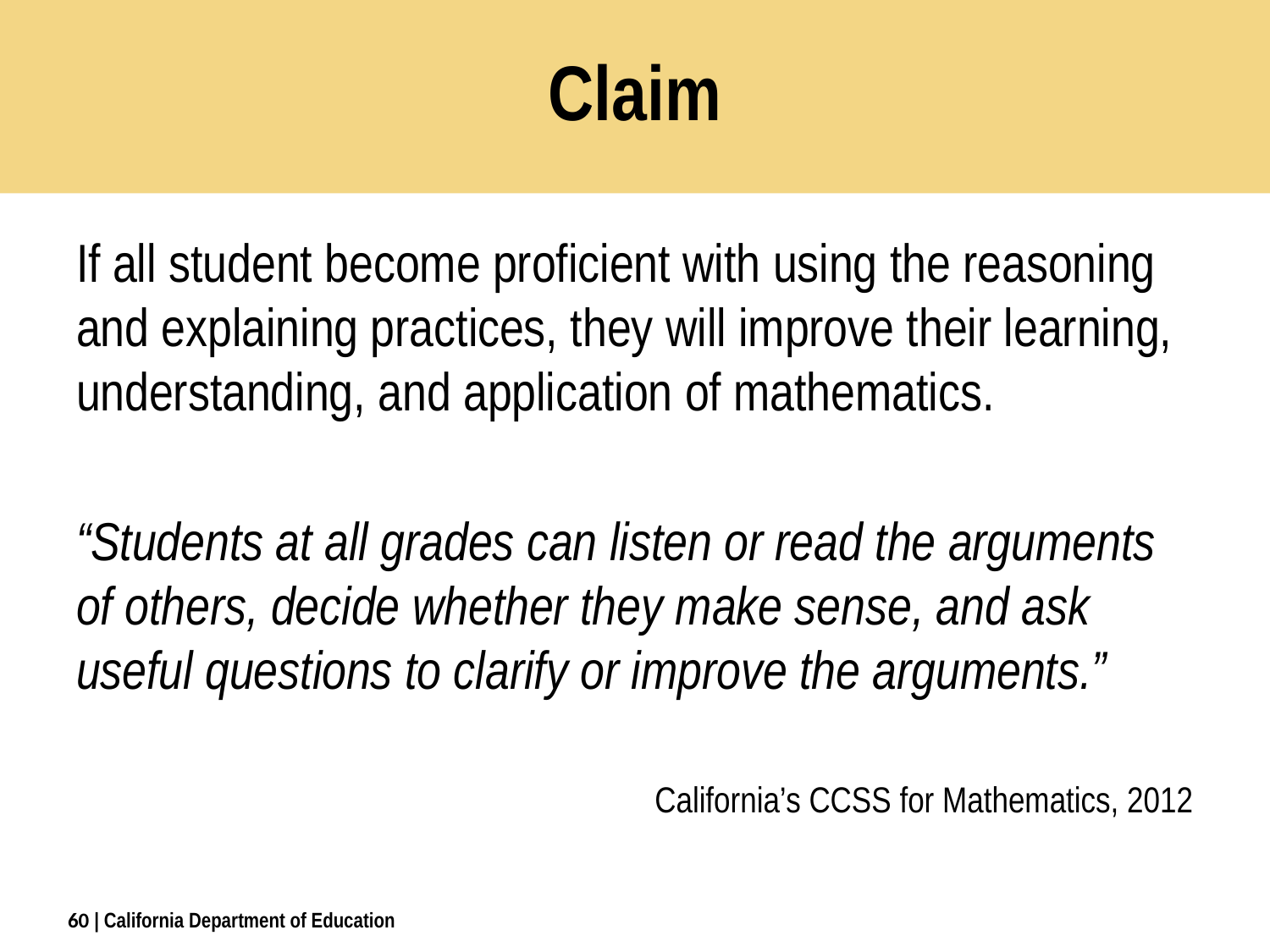

# Claim
If all student become proficient with using the reasoning and explaining practices, they will improve their learning, understanding, and application of mathematics.

“Students at all grades can listen or read the arguments of others, decide whether they make sense, and ask useful questions to clarify or improve the arguments.”
                               California’s CCSS for Mathematics, 2012

60
| California Department of Education